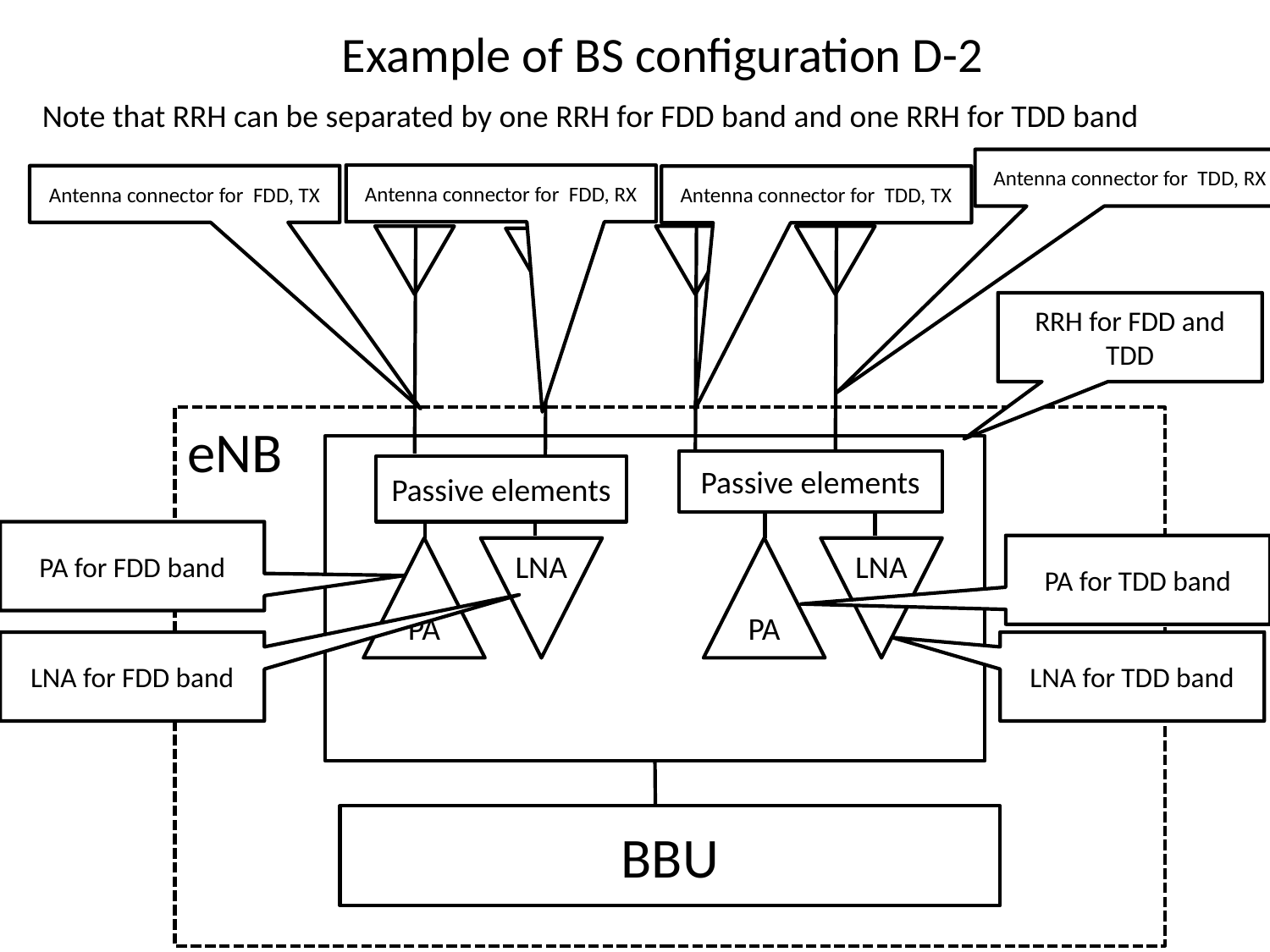

Example of BS configuration D-2
Note that RRH can be separated by one RRH for FDD band and one RRH for TDD band
Antenna connector for  TDD, RX
Antenna connector for  FDD, RX
Antenna connector for  FDD, TX
Antenna connector for  TDD, TX

RRH for FDD and TDD

eNB

Passive elements
Passive elements
PA for FDD band
PA for TDD band
PA

LNA
PA

LNA
LNA for FDD band
LNA for TDD band
BBU